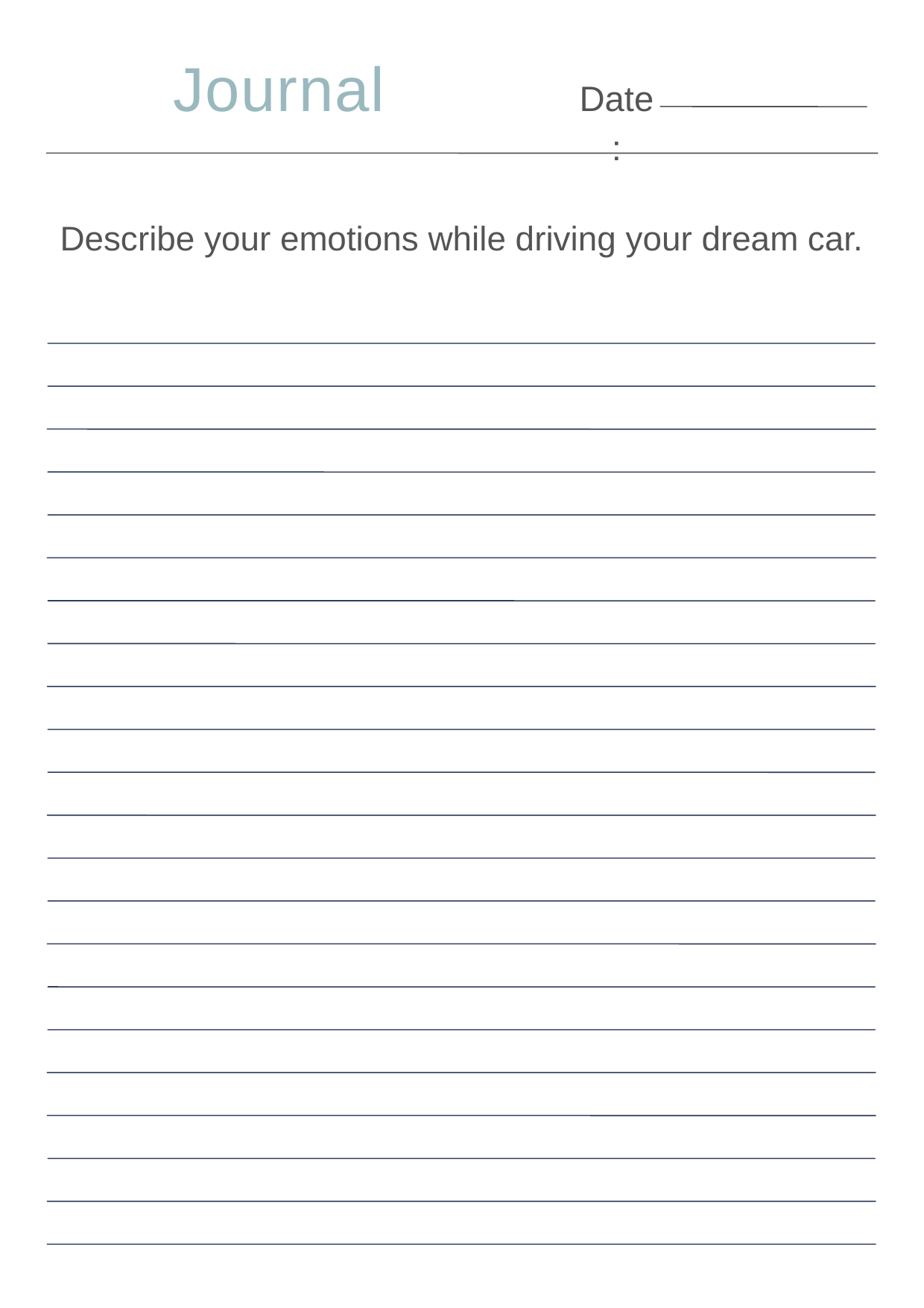

Journal
Date:

Describe your emotions while driving your dream car.